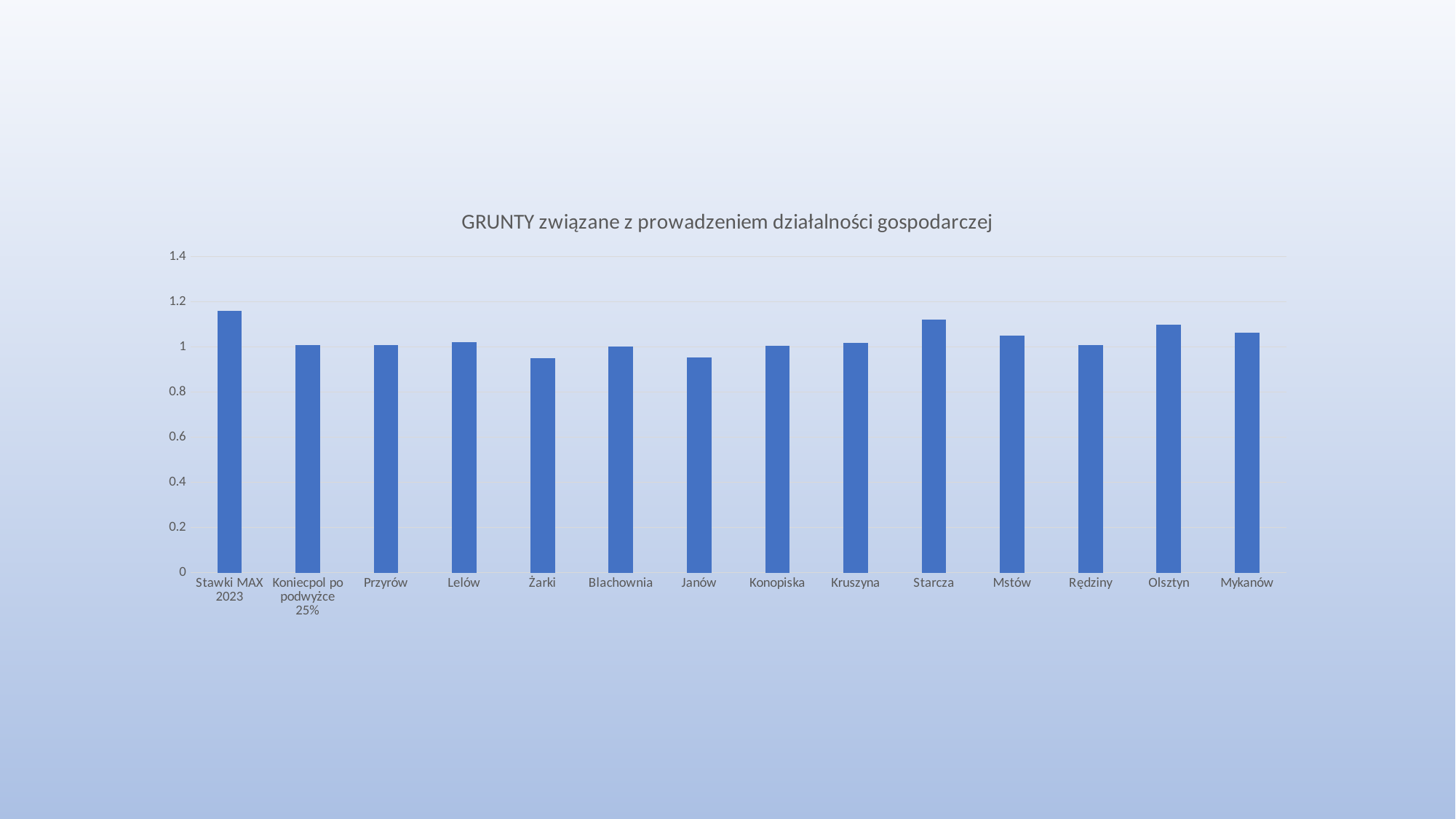

### Chart: GRUNTY związane z prowadzeniem działalności gospodarczej

| Category |  |
|---|---|
| Stawki MAX 2023 | 1.16 |
| Koniecpol po podwyżce 25% | 1.01 |
| Przyrów | 1.0080000000000002 |
| Lelów | 1.02 |
| Żarki | 0.95 |
| Blachownia | 1.0010000000000001 |
| Janów | 0.9546000000000001 |
| Konopiska | 1.0056999999999998 |
| Kruszyna | 1.0192 |
| Starcza | 1.12 |
| Mstów | 1.05 |
| Rędziny | 1.0080000000000002 |
| Olsztyn | 1.1 |
| Mykanów | 1.064 |